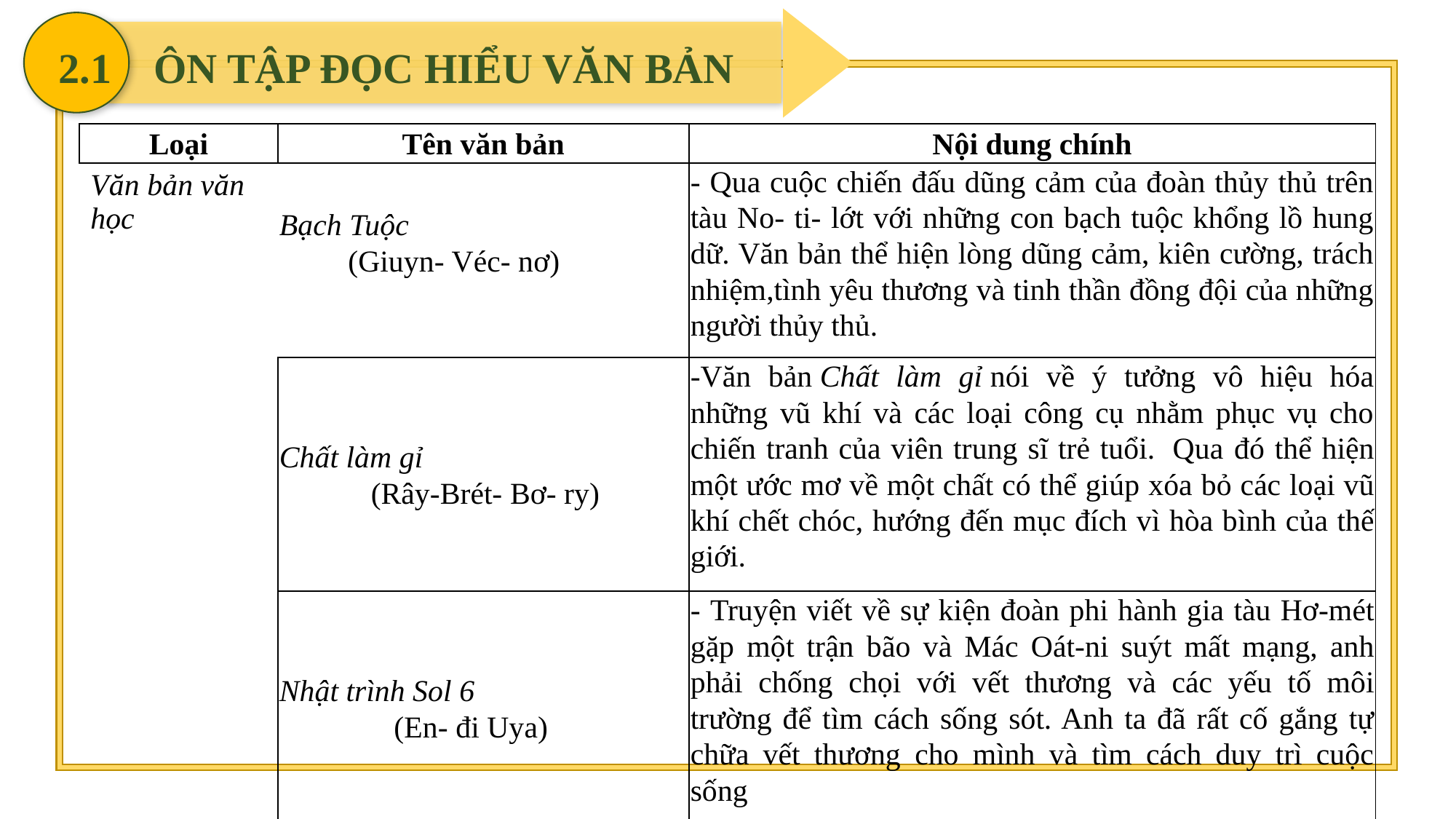

2.1    ÔN TẬP ĐỌC HIỂU VĂN BẢN

| Loại | Tên văn bản | Nội dung chính |
| --- | --- | --- |
| Văn bản văn học | Bạch Tuộc (Giuyn- Véc- nơ) | - Qua cuộc chiến đấu dũng cảm của đoàn thủy thủ trên tàu No- ti- lớt với những con bạch tuộc khổng lồ hung dữ. Văn bản thể hiện lòng dũng cảm, kiên cường, trách nhiệm,tình yêu thương và tinh thần đồng đội của những người thủy thủ. |
|  | Chất làm gỉ (Rây-Brét- Bơ- ry) | -Văn bản Chất làm gỉ nói về ý tưởng vô hiệu hóa những vũ khí và các loại công cụ nhằm phục vụ cho chiến tranh của viên trung sĩ trẻ tuổi.  Qua đó thể hiện một ước mơ về một chất có thể giúp xóa bỏ các loại vũ khí chết chóc, hướng đến mục đích vì hòa bình của thế giới. |
|  | Nhật trình Sol 6 (En- đi Uya) | - Truyện viết về sự kiện đoàn phi hành gia tàu Hơ-mét gặp một trận bão và Mác Oát-ni suýt mất mạng, anh phải chống chọi với vết thương và các yếu tố môi trường để tìm cách sống sót. Anh ta đã rất cố gắng tự chữa vết thương cho mình và tìm cách duy trì cuộc sống |